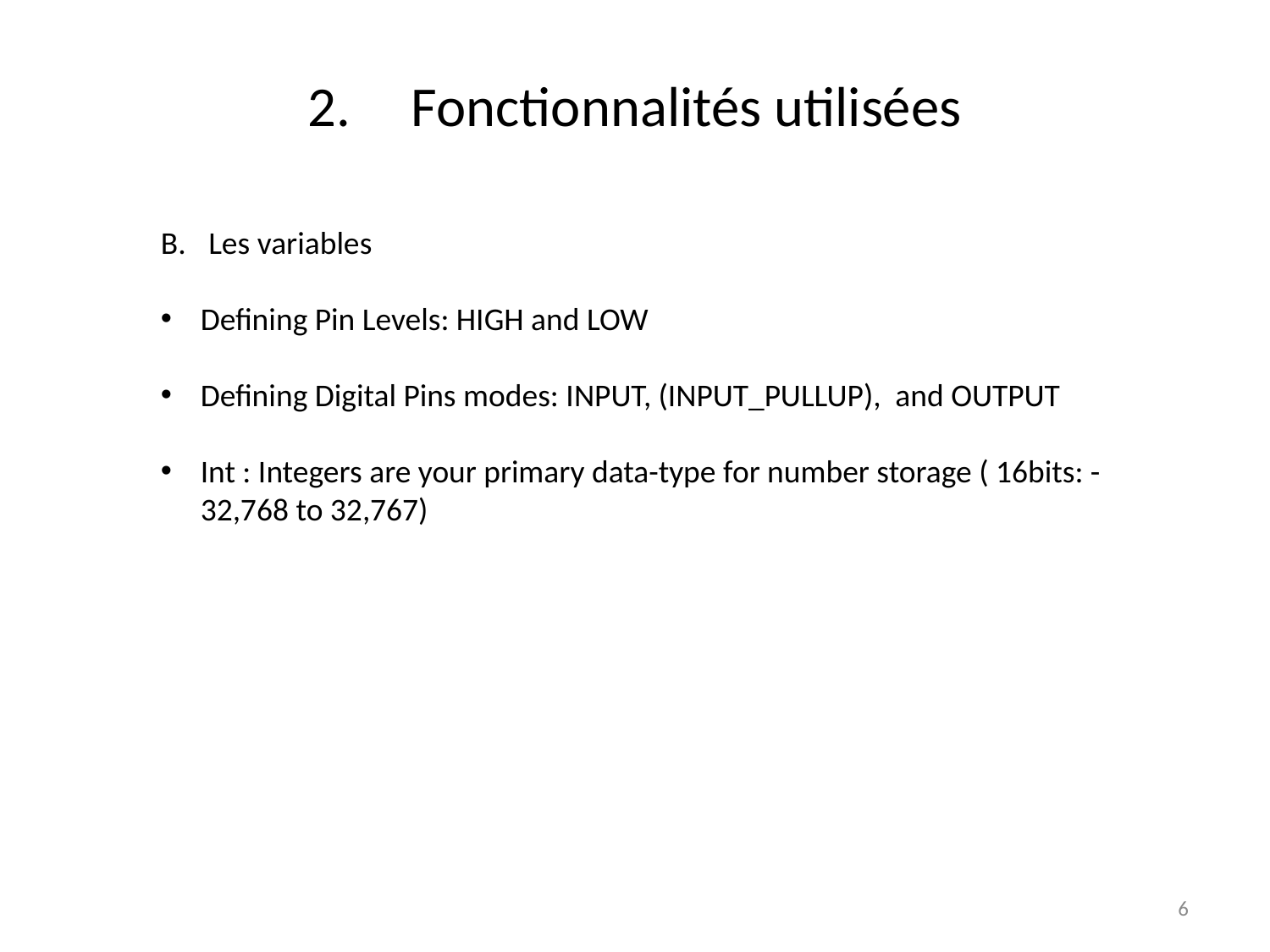

# Fonctionnalités utilisées
Les variables

Defining Pin Levels: HIGH and LOW

Defining Digital Pins modes: INPUT, (INPUT_PULLUP),  and OUTPUT

Int : Integers are your primary data-type for number storage ( 16bits: -32,768 to 32,767)
6